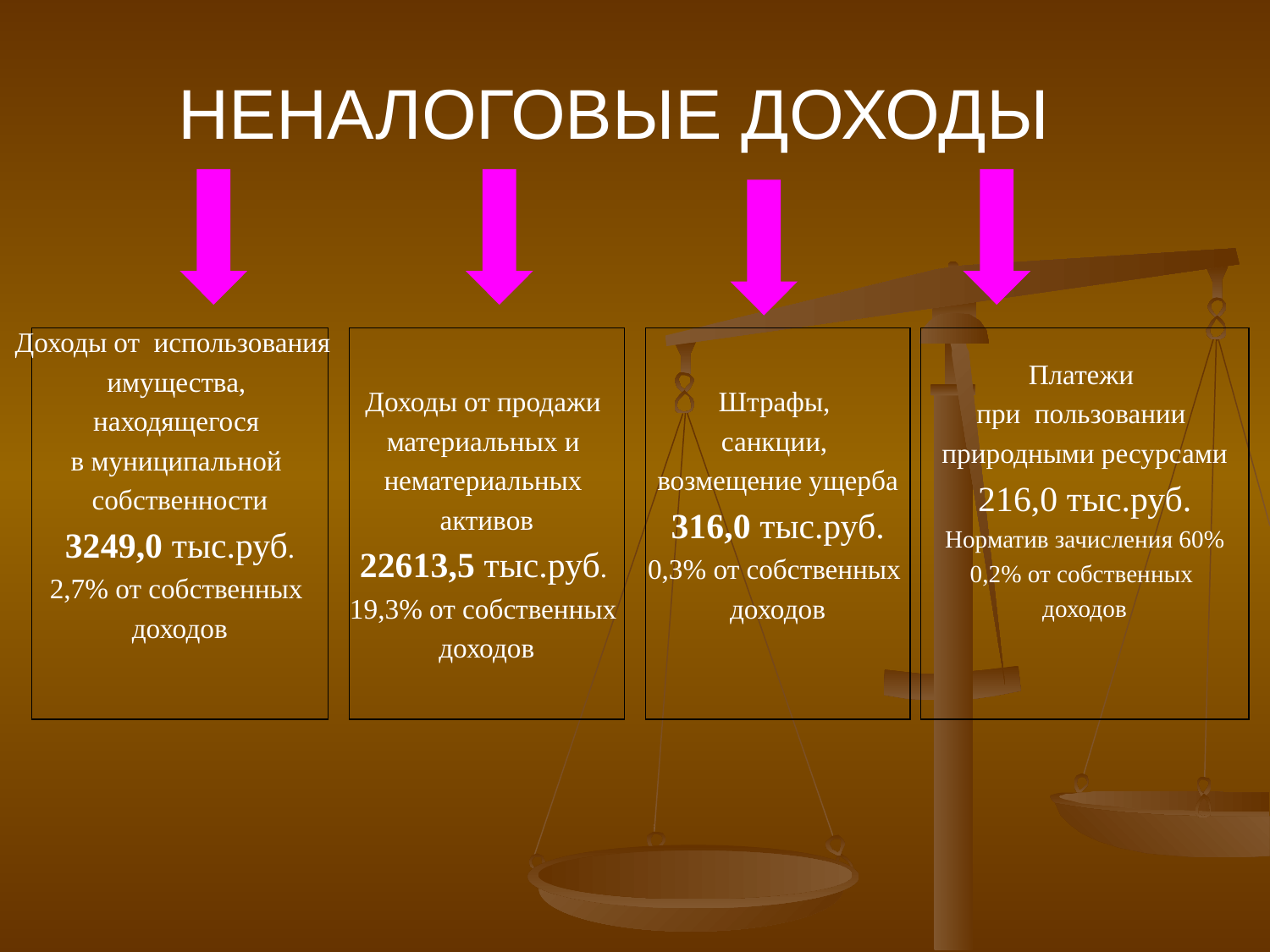

# НЕНАЛОГОВЫЕ ДОХОДЫ

Доходы от  использования
имущества,
находящегося
в муниципальной
собственности
3249,0 тыс.руб.
2,7% от собственных
доходов

Доходы от продажи
материальных и
нематериальных
активов
22613,5 тыс.руб.
19,3% от собственных
доходов
Штрафы,
санкции,
возмещение ущерба
316,0 тыс.руб.
0,3% от собственных
доходов

Платежи
при  пользовании
природными ресурсами
216,0 тыс.руб.
Норматив зачисления 60%
0,2% от собственных
доходов